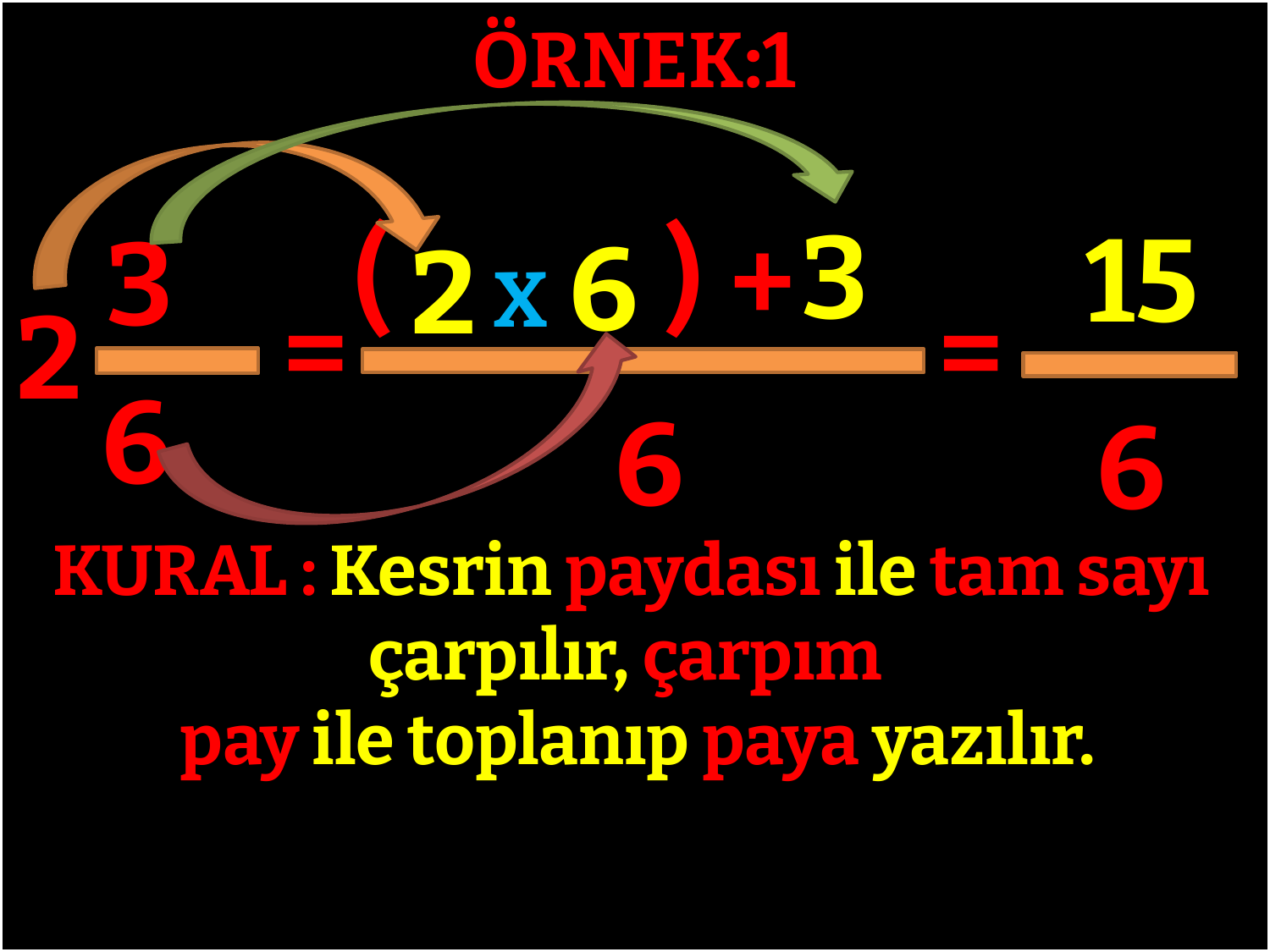

ÖRNEK:1

3
)
(
15
+
3
6
2
X
=
=
2
#

6
6
6

KURAL : Kesrin paydası ile tam sayı çarpılır, çarpım
 pay ile toplanıp paya yazılır.